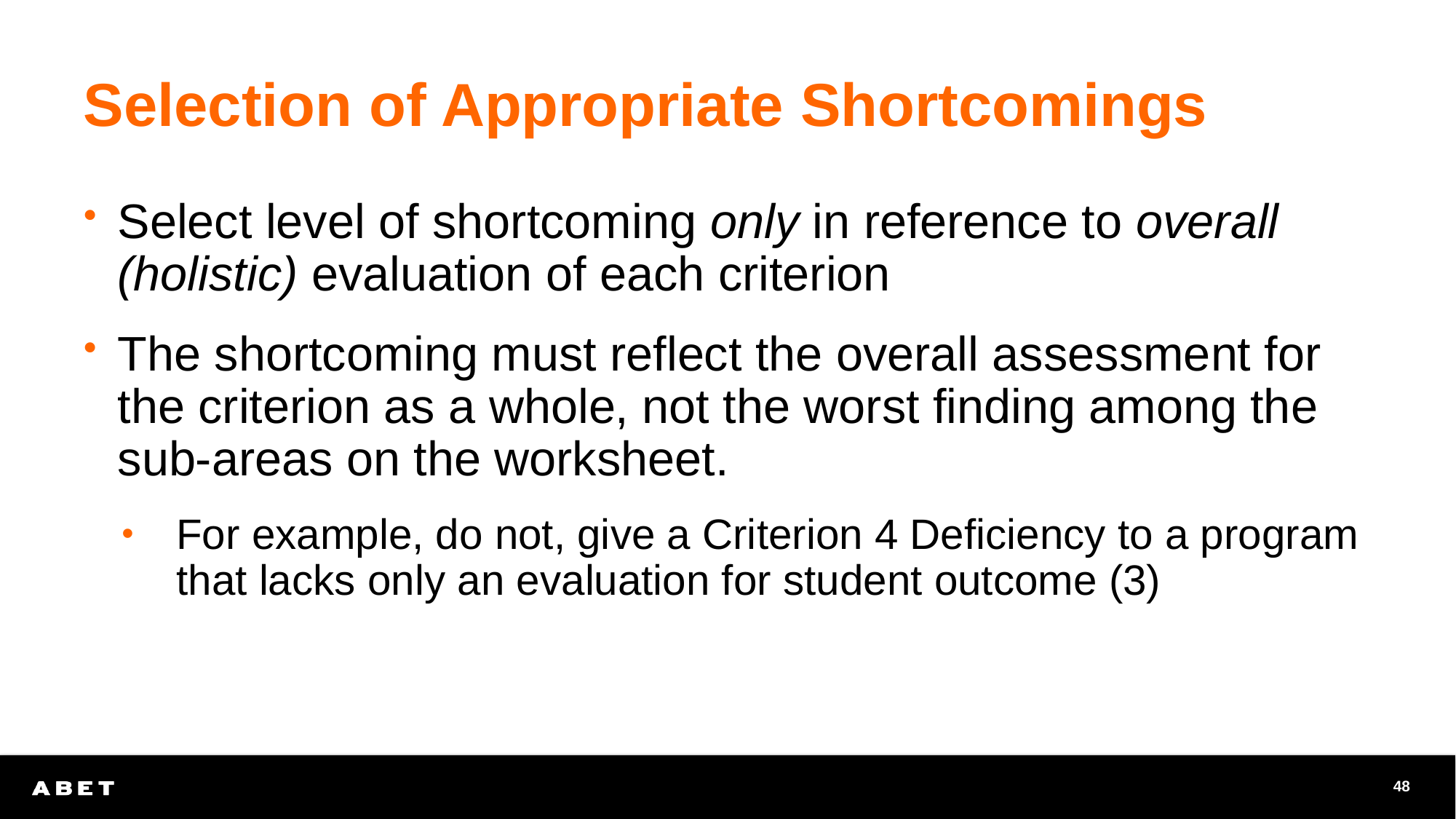

# Selection of Appropriate Shortcomings
Select level of shortcoming only in reference to overall (holistic) evaluation of each criterion
The shortcoming must reflect the overall assessment for the criterion as a whole, not the worst finding among the sub-areas on the worksheet.
For example, do not, give a Criterion 4 Deficiency to a program that lacks only an evaluation for student outcome (3)